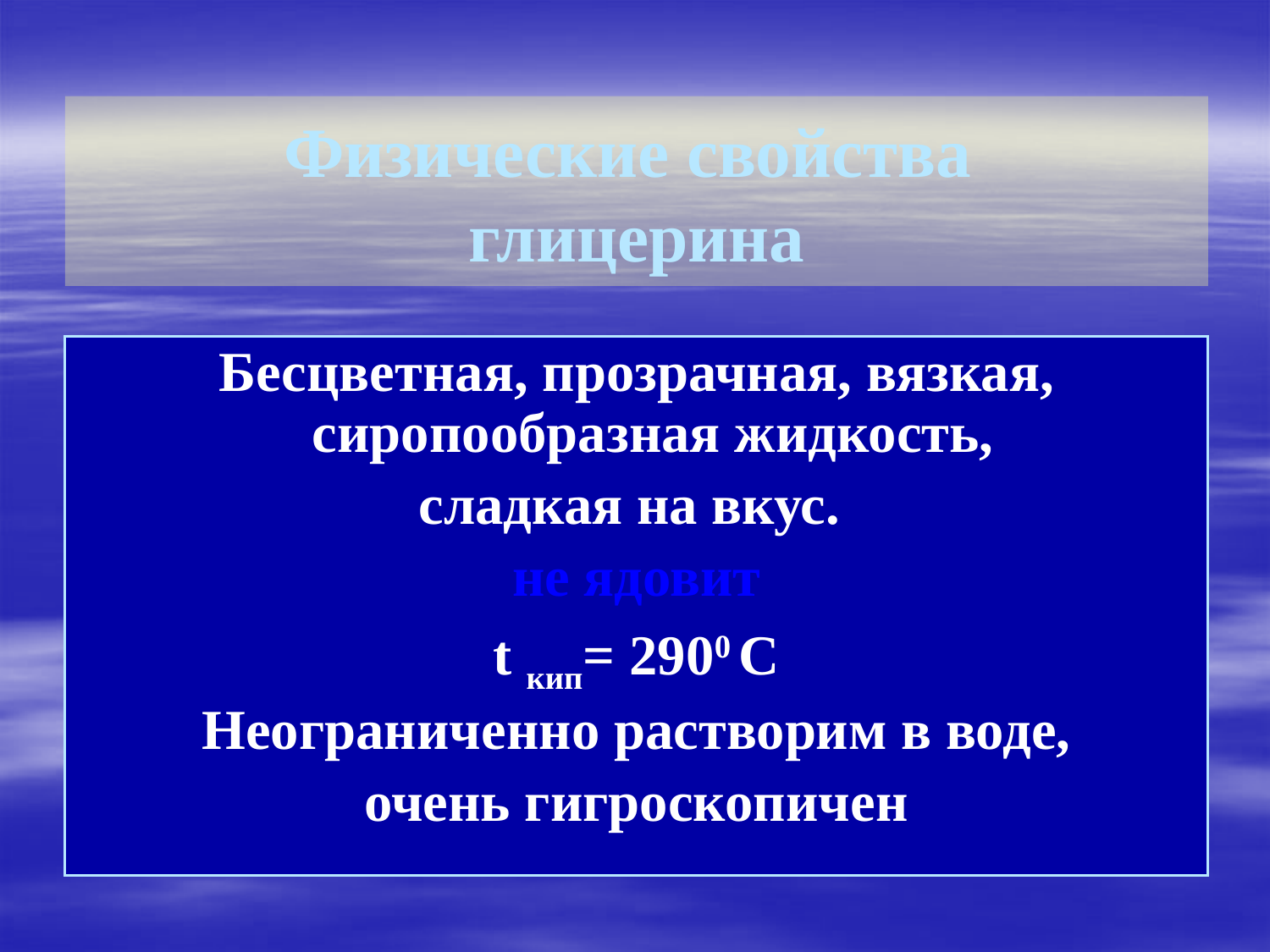

# Физические свойства глицерина
Бесцветная, прозрачная, вязкая, сиропообразная жидкость,
сладкая на вкус.
не ядовит
t кип= 2900 С
Неограниченно растворим в воде,
очень гигроскопичен